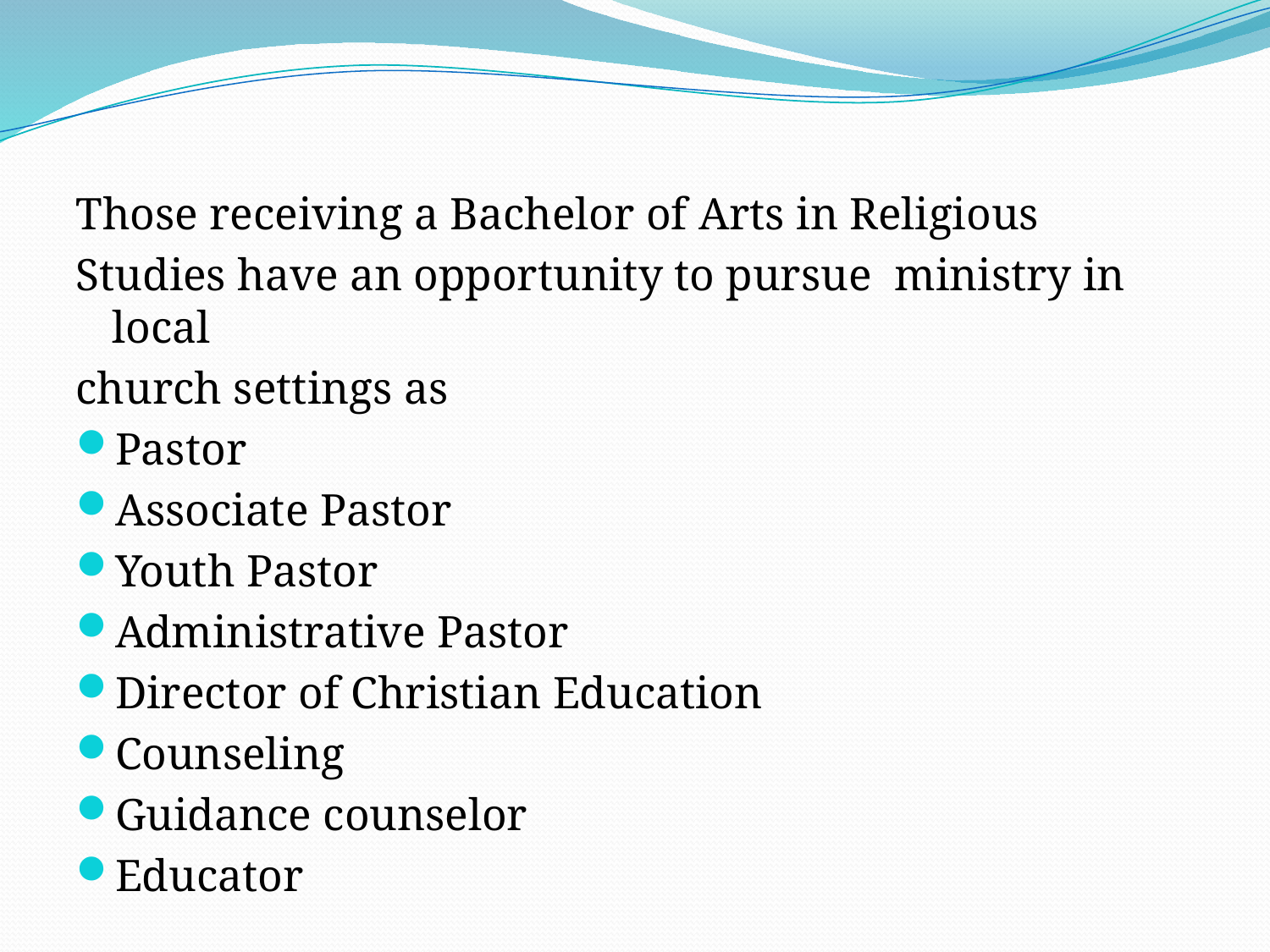

Those receiving a Bachelor of Arts in Religious
Studies have an opportunity to pursue  ministry in local
church settings as
Pastor
Associate Pastor
Youth Pastor
Administrative Pastor
Director of Christian Education
Counseling
Guidance counselor
Educator